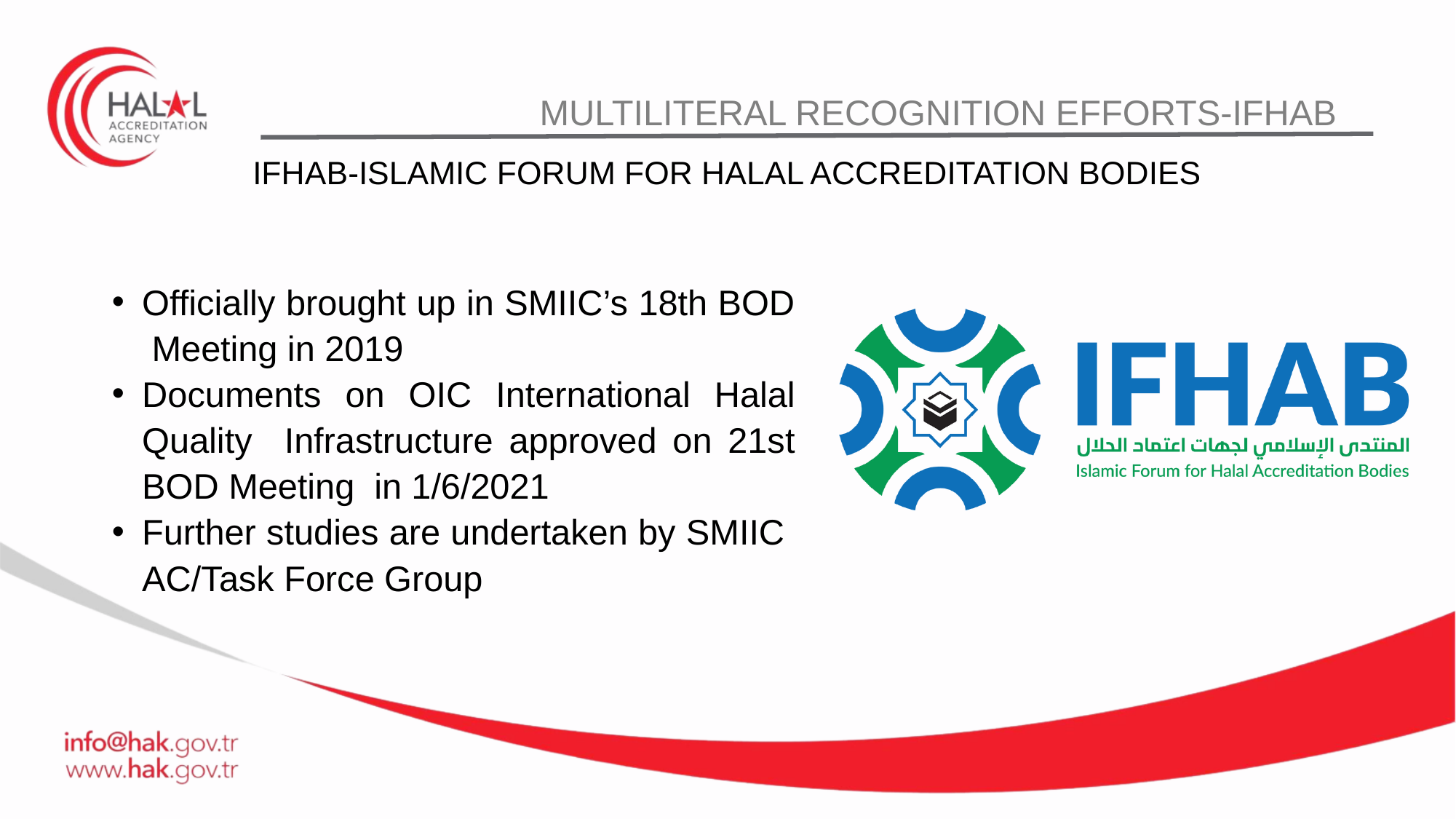

MULTILITERAL RECOGNITION EFFORTS-IFHAB

IFHAB-ISLAMIC FORUM FOR HALAL ACCREDITATION BODIES
Officially brought up in SMIIC’s 18th BOD  Meeting in 2019
Documents on OIC International Halal Quality  Infrastructure approved on 21st BOD Meeting  in 1/6/2021
Further studies are undertaken by SMIIC  AC/Task Force Group